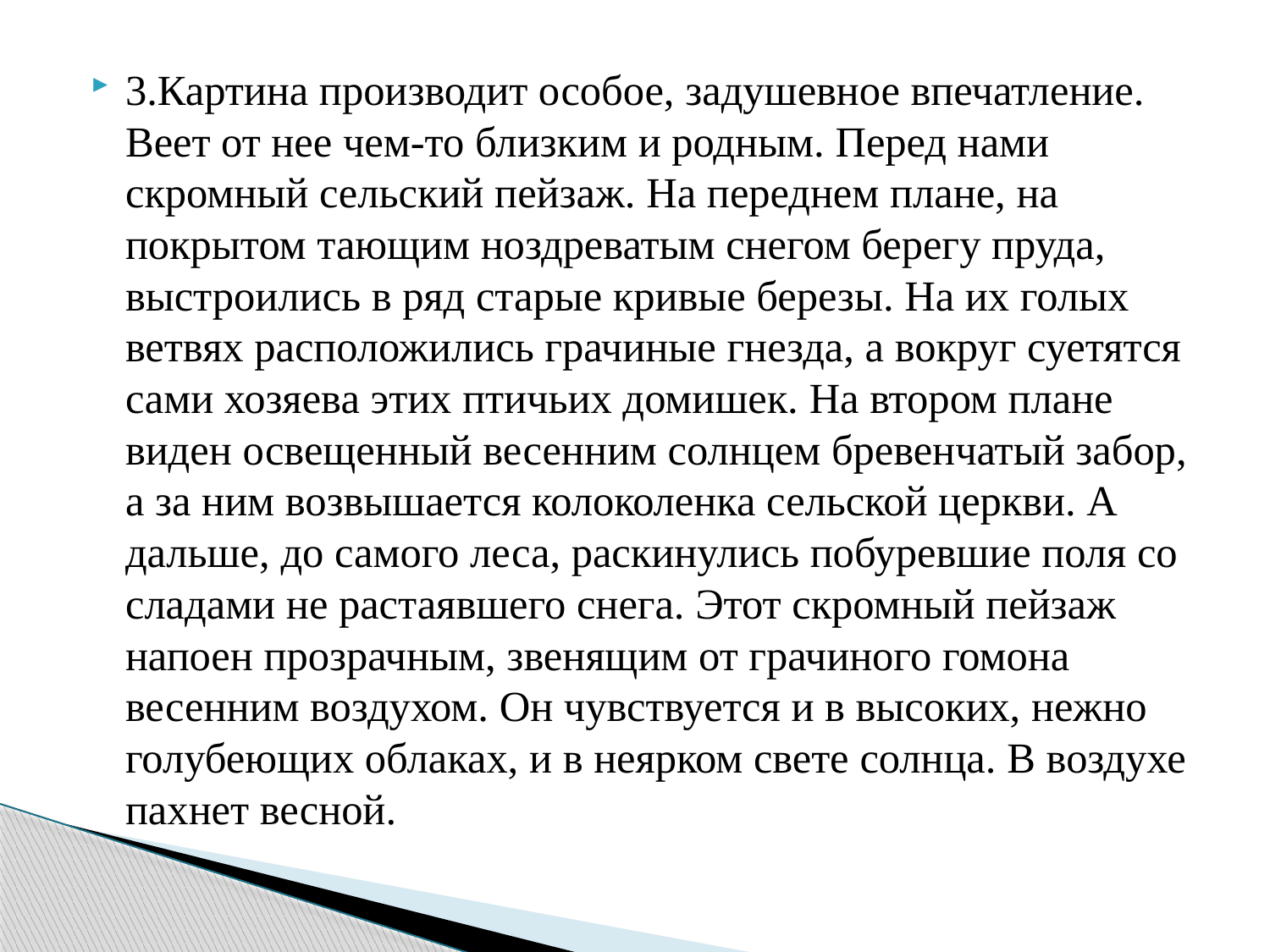

#
3.Картина производит особое, задушевное впечатление. Веет от нее чем-то близким и родным. Перед нами скромный сельский пейзаж. На переднем плане, на покрытом тающим ноздреватым снегом берегу пруда, выстроились в ряд старые кривые березы. На их голых ветвях расположились грачиные гнезда, а вокруг суетятся сами хозяева этих птичьих домишек. На втором плане виден освещенный весенним солнцем бревенчатый забор, а за ним возвышается колоколенка сельской церкви. А дальше, до самого леса, раскинулись побуревшие поля со сладами не растаявшего снега. Этот скромный пейзаж напоен прозрачным, звенящим от грачиного гомона весенним воздухом. Он чувствуется и в высоких, нежно голубеющих облаках, и в неярком свете солнца. В воздухе пахнет весной.